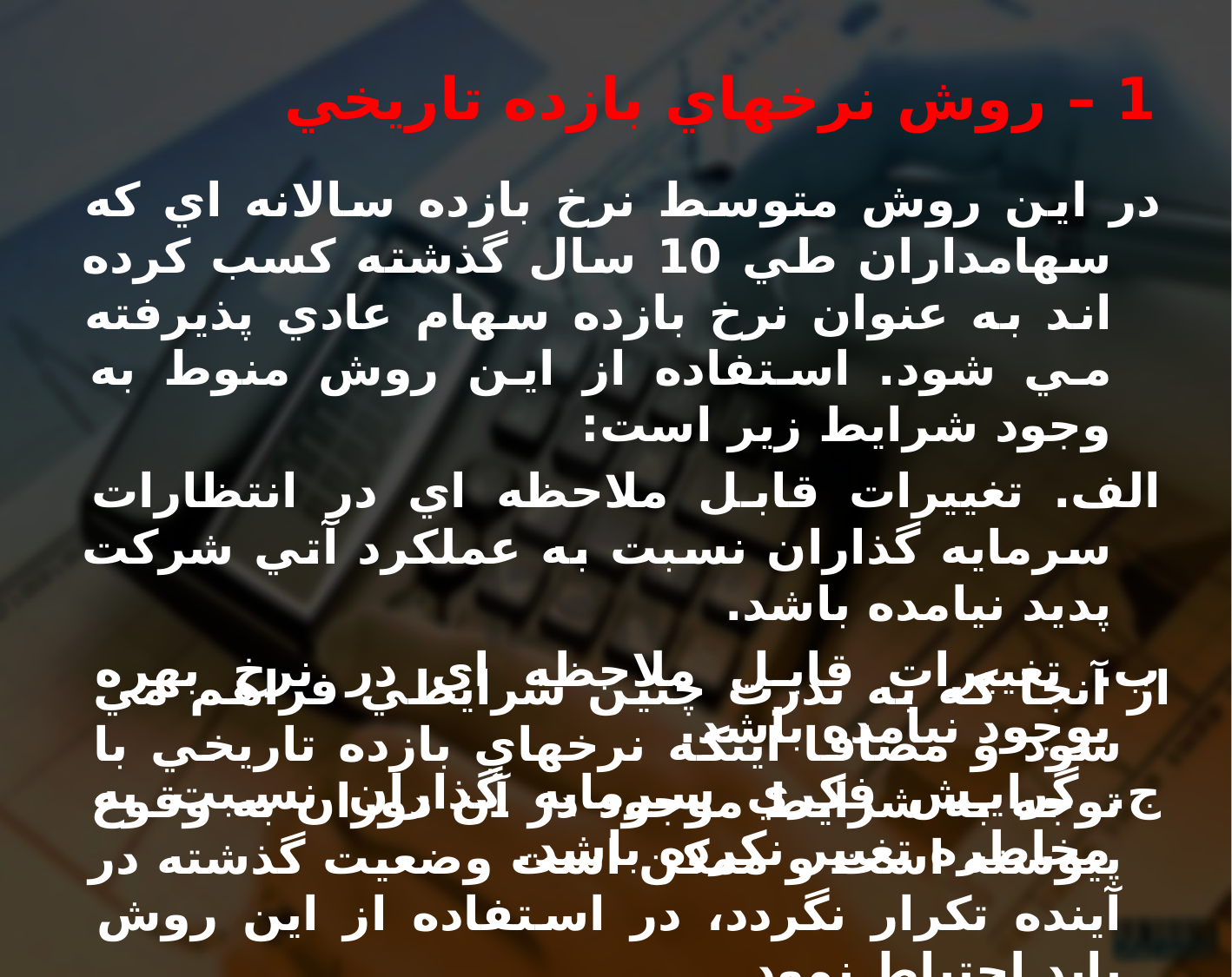

# 1 – روش نرخهاي بازده تاريخي
در اين روش متوسط نرخ بازده سالانه اي كه سهامداران طي 10 سال گذشته كسب كرده اند به عنوان نرخ بازده سهام عادي پذيرفته مي شود. استفاده از اين روش منوط به وجود شرايط زير است:
الف. تغييرات قابل ملاحظه اي در انتظارات سرمايه گذاران نسبت به عملكرد آتي شركت پديد نيامده باشد.
ب. تغييرات قابل ملاحظه اي در نرخ بهره بوجود نيامده باشد.
ج. گرايش فكري سرمايه گذاران نسبت به مخاطره تغيير نكرده باشد.
از آنجا كه به ندرت چنين شرايطي فراهم مي شود و مضافا اينكه نرخهاي بازده تاريخي با توجه به شرايط موجود در آن دوران به وقوع پيوسته است و ممكن است وضعيت گذشته در آينده تكرار نگردد، در استفاده از اين روش بايد احتياط نمود.